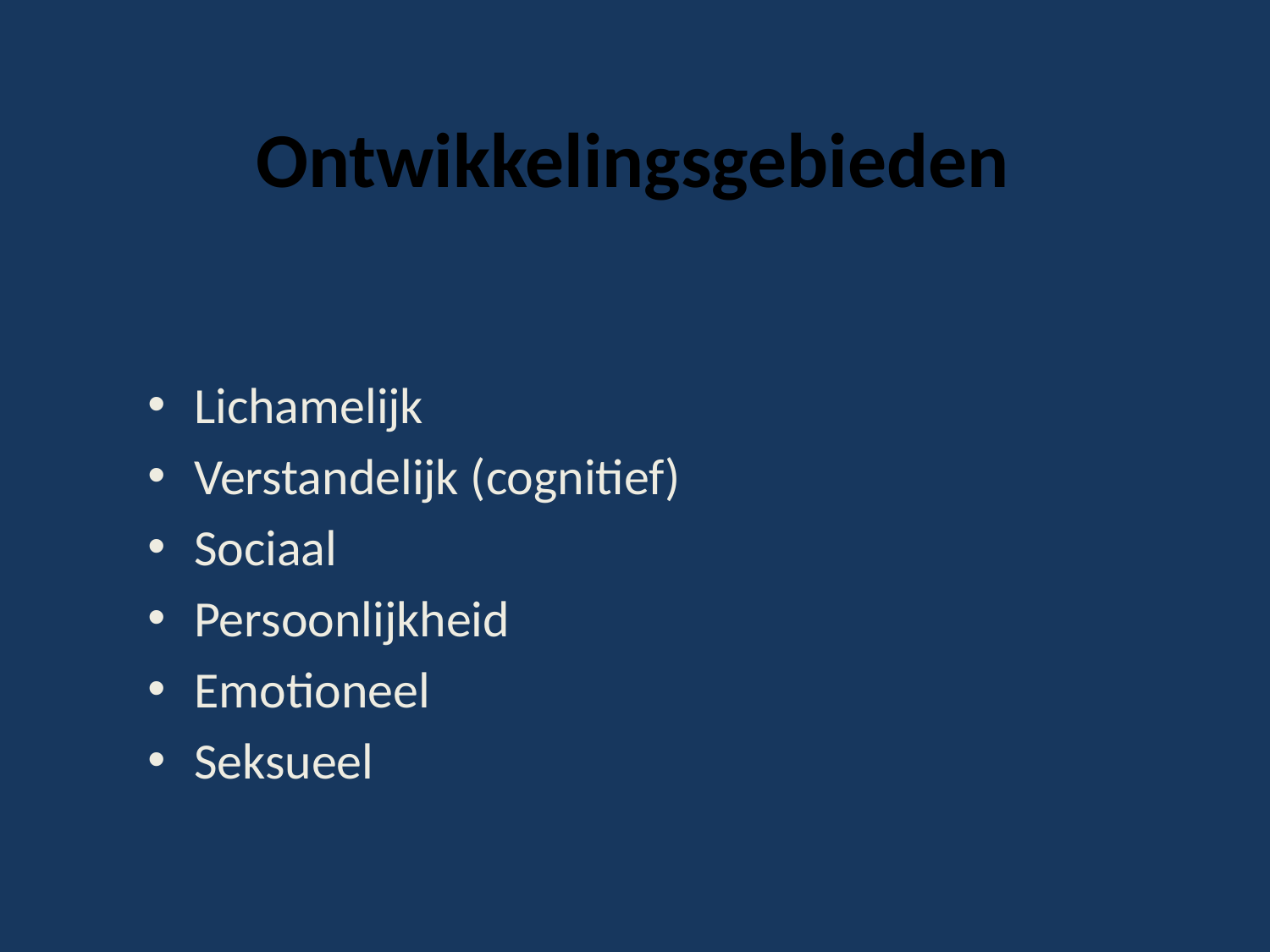

# Ontwikkelingsgebieden

Lichamelijk
Verstandelijk (cognitief)
Sociaal
Persoonlijkheid
Emotioneel
Seksueel